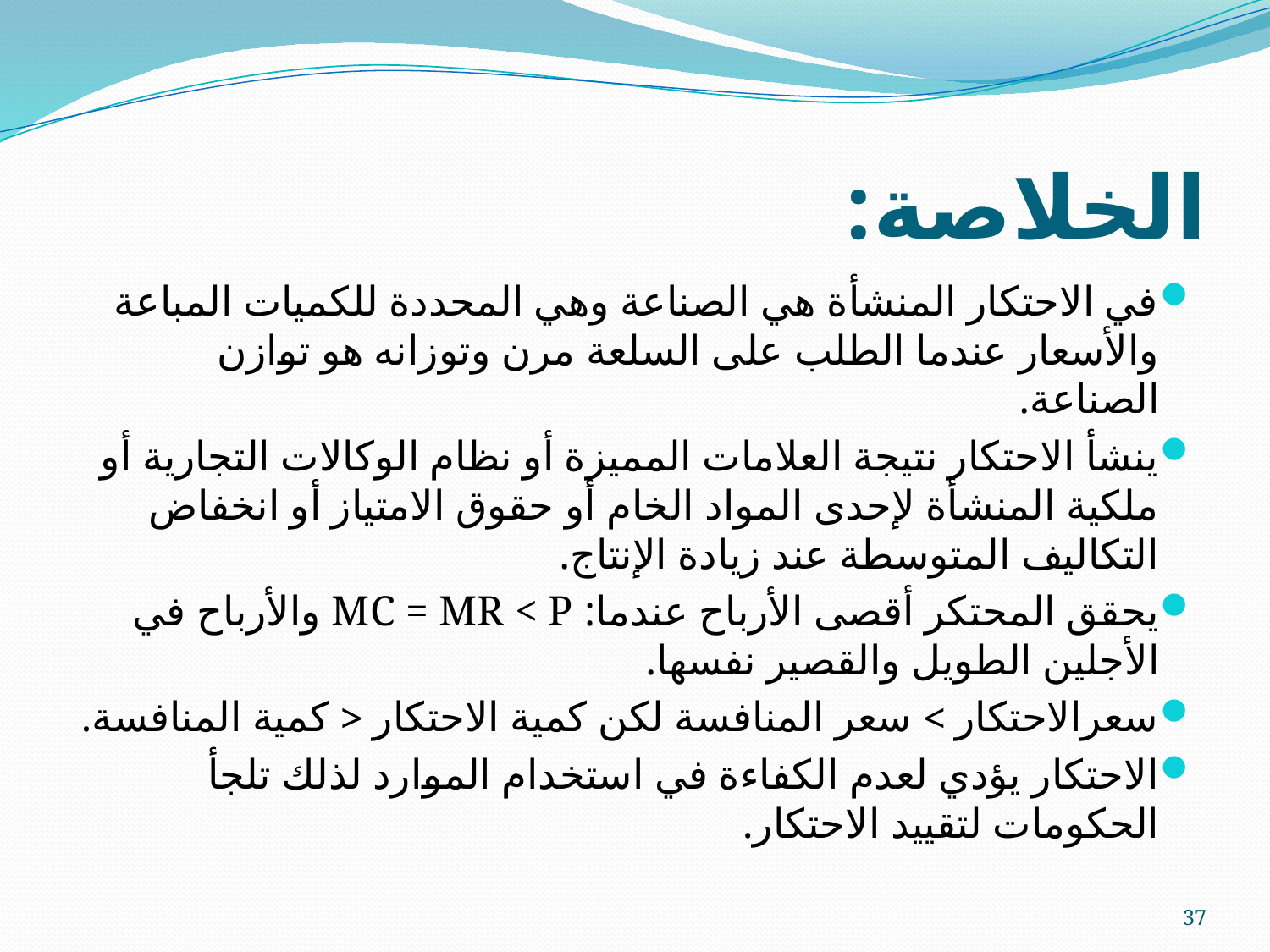

# الخلاصة:
في الاحتكار المنشأة هي الصناعة وهي المحددة للكميات المباعة والأسعار عندما الطلب على السلعة مرن وتوزانه هو توازن الصناعة.
ينشأ الاحتكار نتيجة العلامات المميزة أو نظام الوكالات التجارية أو ملكية المنشأة لإحدى المواد الخام أو حقوق الامتياز أو انخفاض التكاليف المتوسطة عند زيادة الإنتاج.
يحقق المحتكر أقصى الأرباح عندما: MC = MR < P والأرباح في الأجلين الطويل والقصير نفسها.
سعرالاحتكار > سعر المنافسة لكن كمية الاحتكار < كمية المنافسة.
الاحتكار يؤدي لعدم الكفاءة في استخدام الموارد لذلك تلجأ الحكومات لتقييد الاحتكار.

37